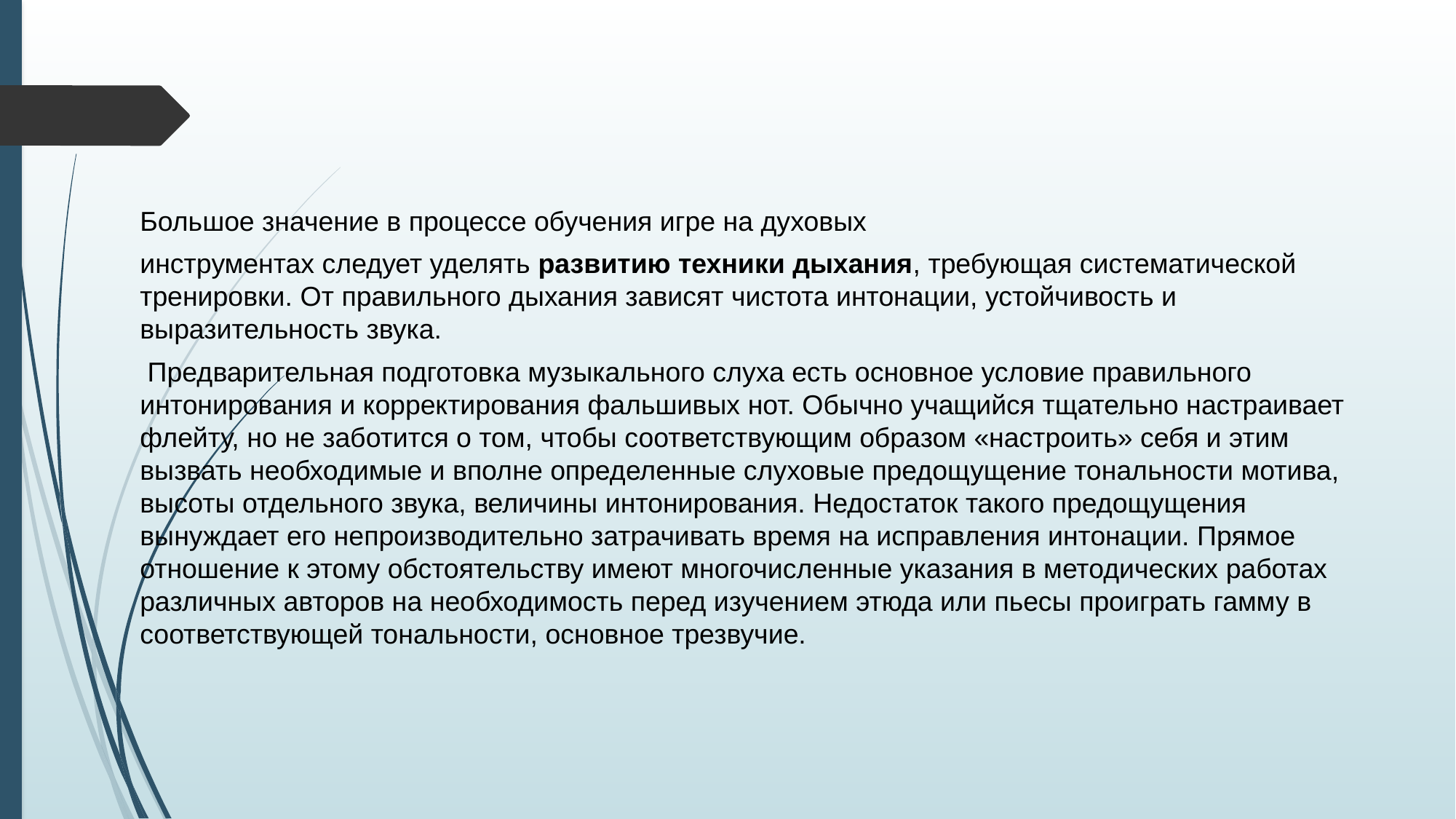

Большое значение в процессе обучения игре на духовых
инструментах следует уделять развитию техники дыхания, требующая систематической тренировки. От правильного дыхания зависят чистота интонации, устойчивость и выразительность звука.
 Предварительная подготовка музыкального слуха есть основное условие правильного интонирования и корректирования фальшивых нот. Обычно учащийся тщательно настраивает флейту, но не заботится о том, чтобы соответствующим образом «настроить» себя и этим вызвать необходимые и вполне определенные слуховые предощущение тональности мотива, высоты отдельного звука, величины интонирования. Недостаток такого предощущения вынуждает его непроизводительно затрачивать время на исправления интонации. Прямое отношение к этому обстоятельству имеют многочисленные указания в методических работах различных авторов на необходимость перед изучением этюда или пьесы проиграть гамму в соответствующей тональности, основное трезвучие.